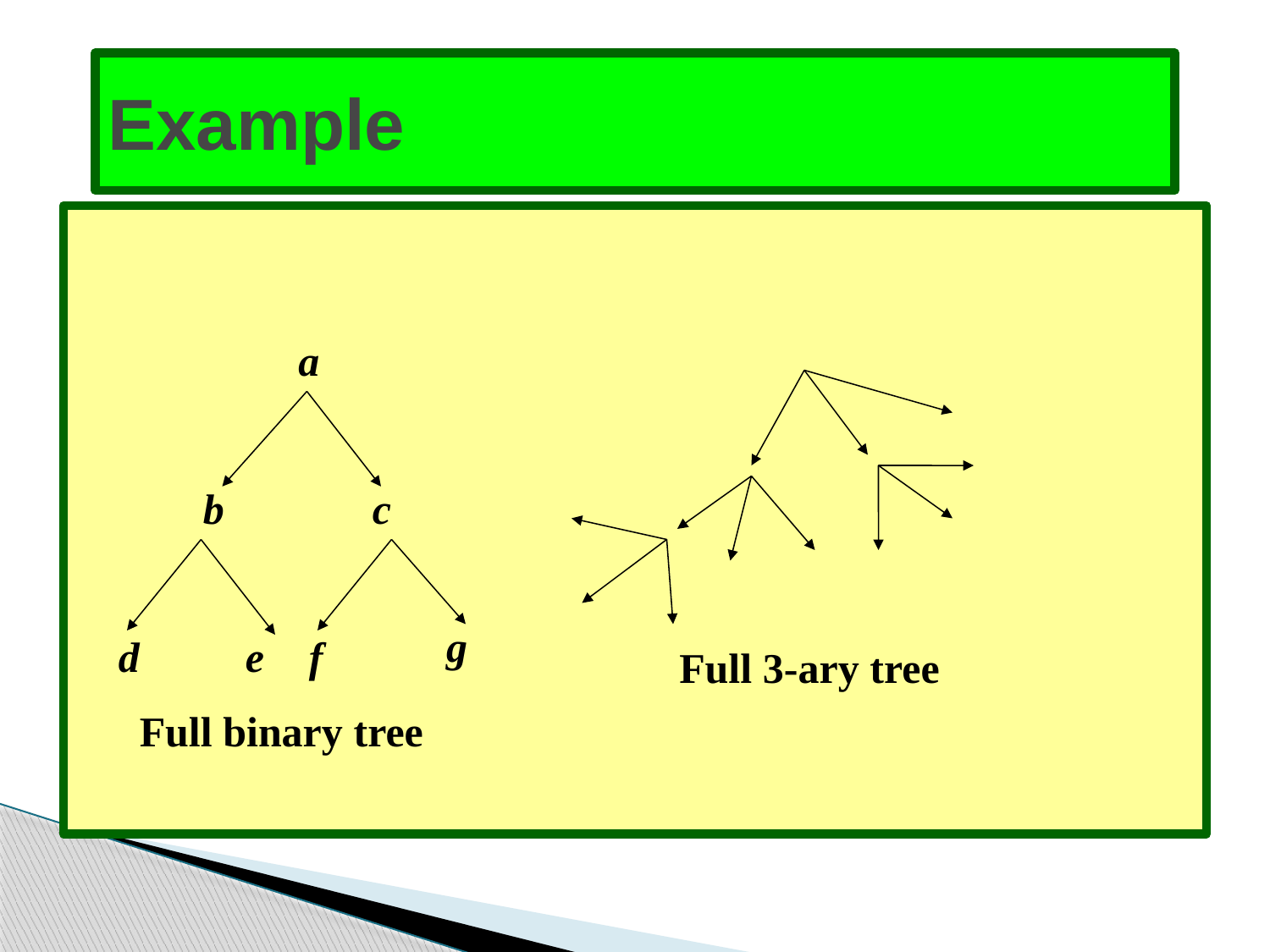

# Example

a

b
c

g
d
e
f
Full 3-ary tree
Full binary tree